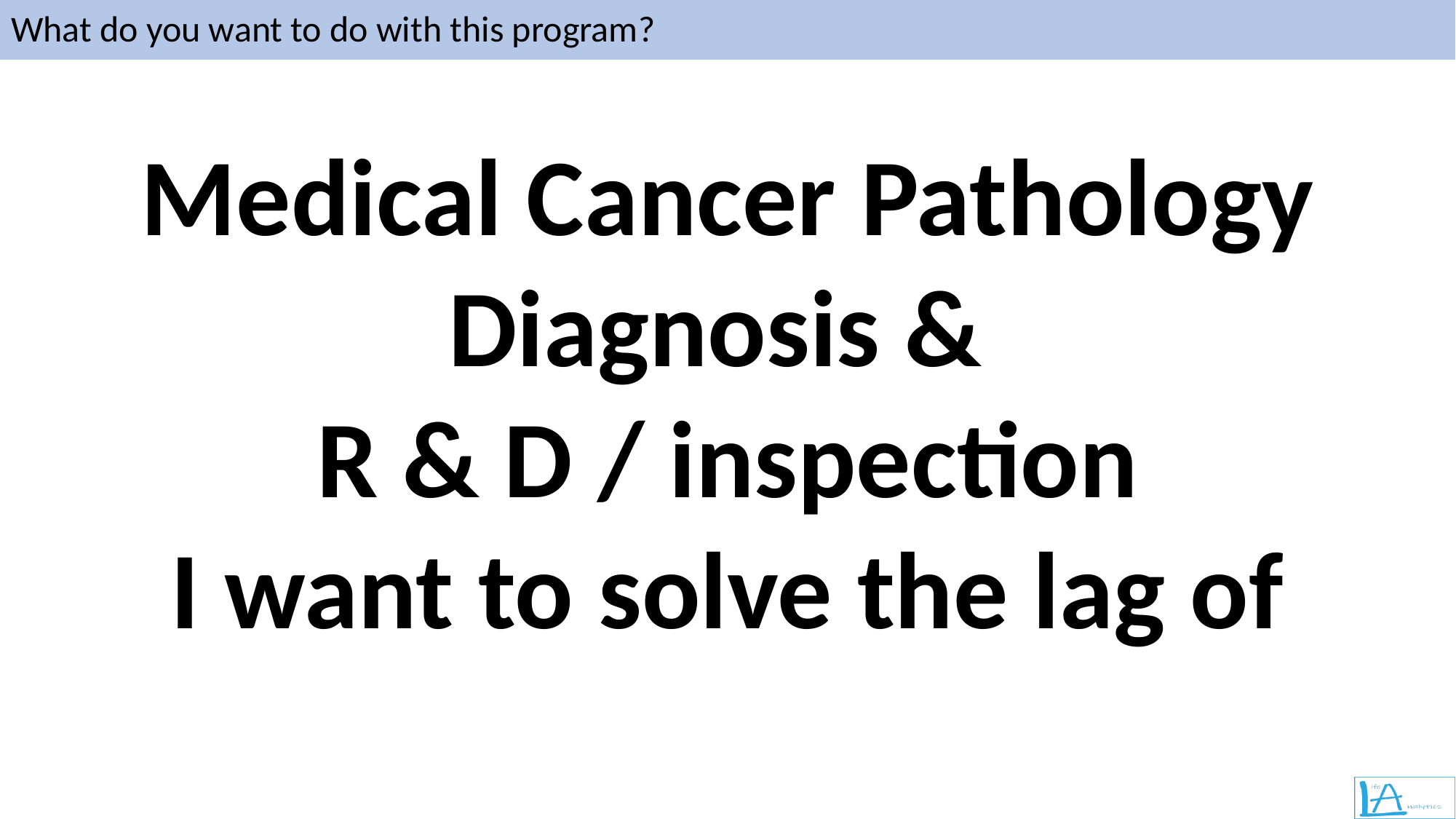

# What do you want to do with this program?
Medical Cancer Pathology Diagnosis &
R & D / inspection
I want to solve the lag of